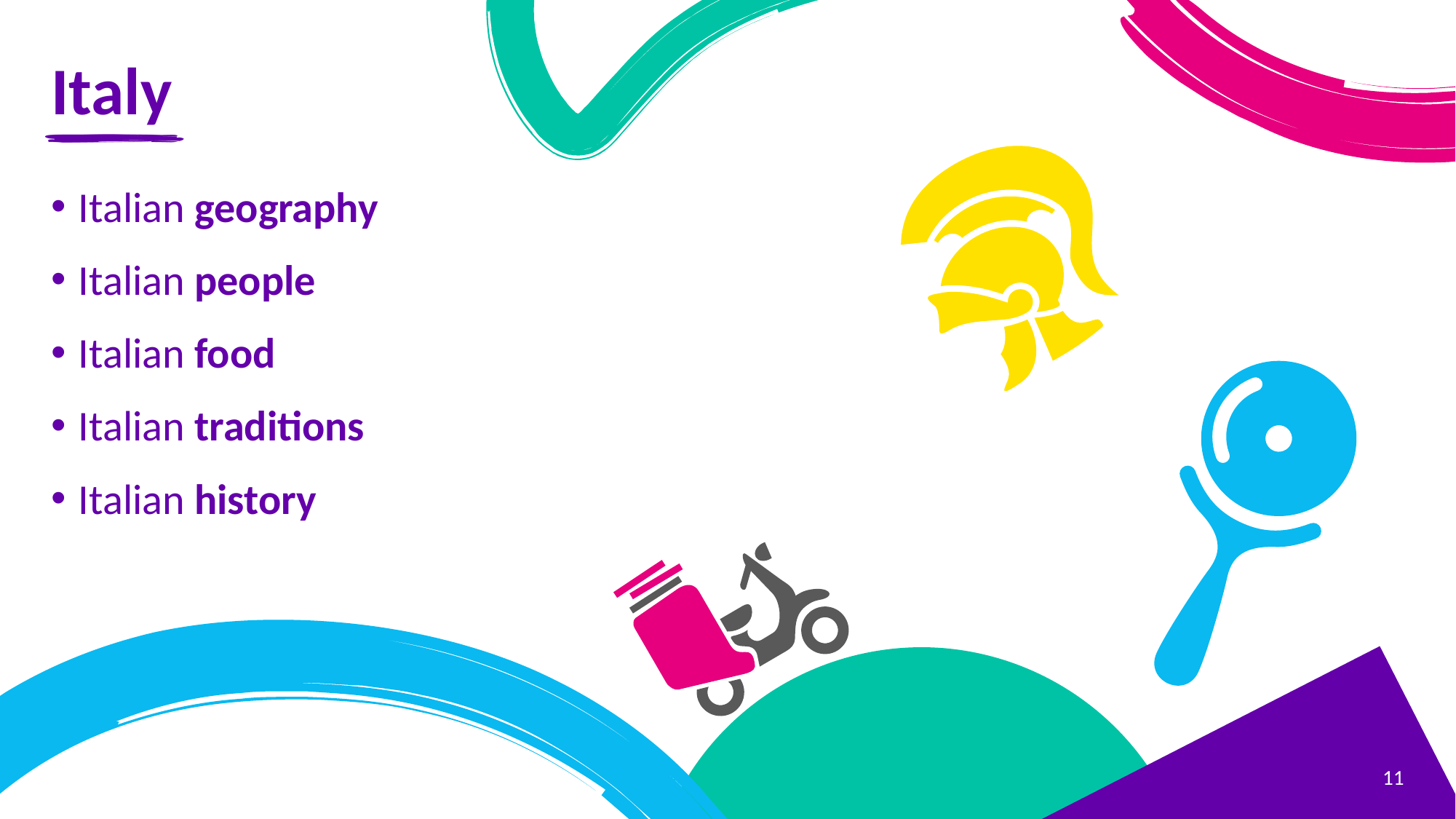

# Italy

Italian geography
Italian people
Italian food
Italian traditions
Italian history

11